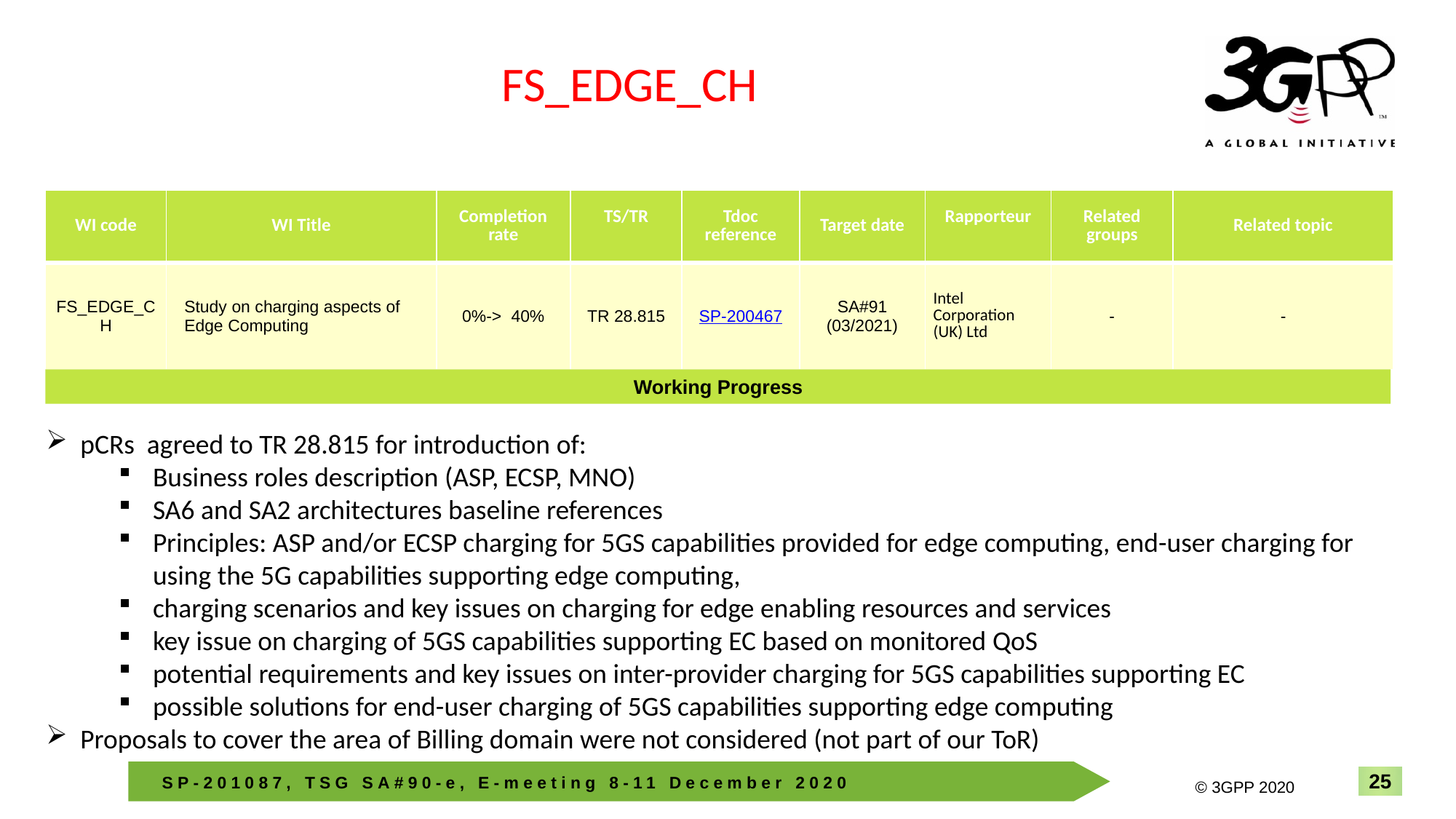

FS_EDGE_CH
| WI code | WI Title | Completion rate | TS/TR | Tdoc reference | Target date | Rapporteur | Related groups | Related topic |
| --- | --- | --- | --- | --- | --- | --- | --- | --- |
| FS\_EDGE\_CH | Study on charging aspects of Edge Computing | 0%-> 40% | TR 28.815 | SP-200467 | SA#91 (03/2021) | Intel Corporation (UK) Ltd | - | - |
Working Progress
pCRs  agreed to TR 28.815 for introduction of:
Business roles description (ASP, ECSP, MNO)
SA6 and SA2 architectures baseline references
Principles: ASP and/or ECSP charging for 5GS capabilities provided for edge computing, end-user charging for using the 5G capabilities supporting edge computing,
charging scenarios and key issues on charging for edge enabling resources and services
key issue on charging of 5GS capabilities supporting EC based on monitored QoS
potential requirements and key issues on inter-provider charging for 5GS capabilities supporting EC
possible solutions for end-user charging of 5GS capabilities supporting edge computing
Proposals to cover the area of Billing domain were not considered (not part of our ToR)